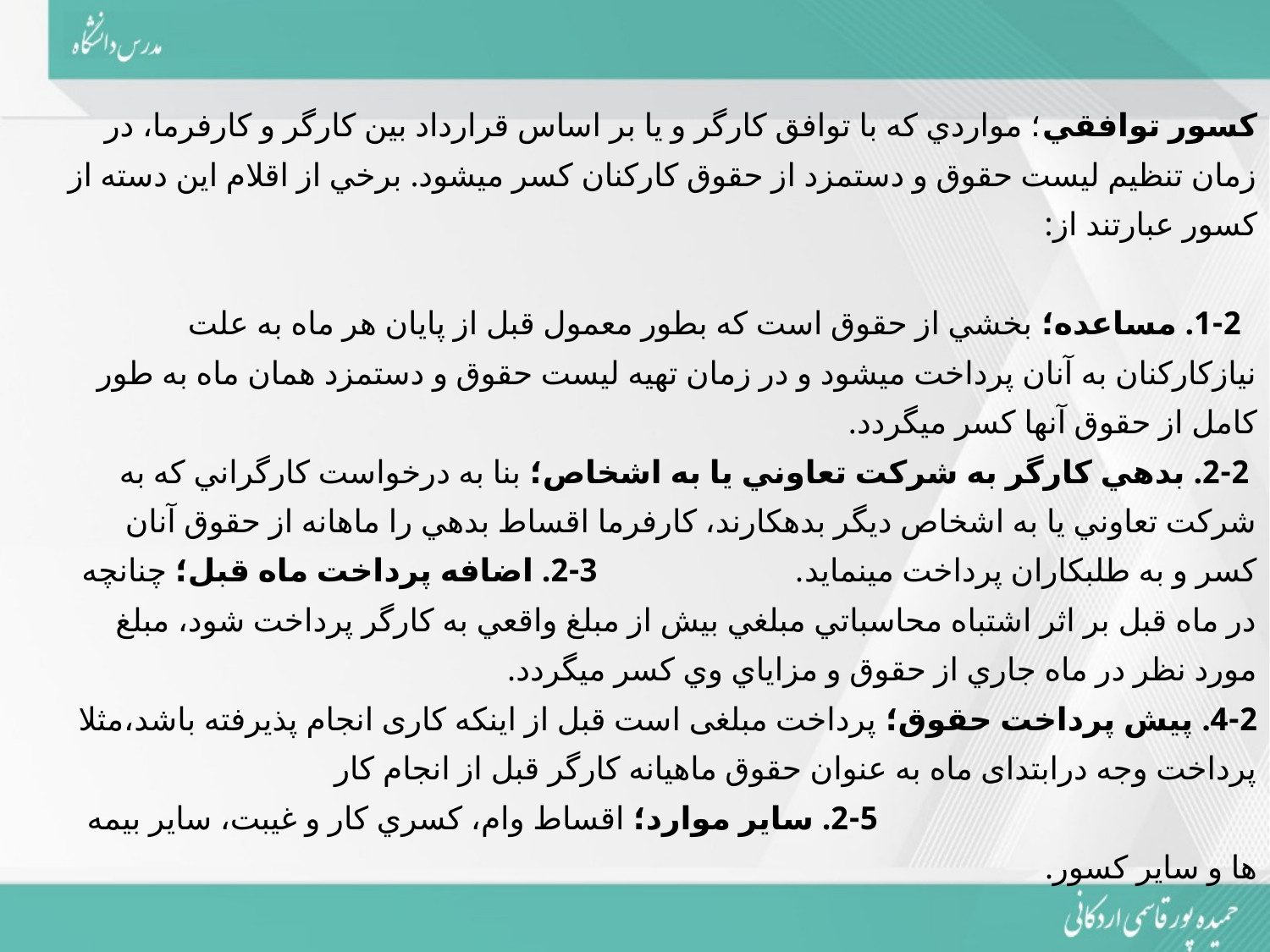

کسور توافقي؛ مواردي که با توافق کارگر و يا بر اساس قرارداد بين کارگر و کارفرما، در زمان تنظيم ليست حقوق و دستمزد از حقوق کارکنان کسر مي­شود. برخي از اقلام اين دسته از کسور عبارتند از:

  1-2. مساعده؛ بخشي از حقوق است که بطور معمول قبل از پايان هر ماه به علت نيازکارکنان به آنان پرداخت مي­شود و در زمان تهيه ليست حقوق و دستمزد همان ماه به طور کامل از حقوق آنها کسر مي­گردد.
 2-2. بدهي کارگر به شرکت تعاوني يا به اشخاص؛ بنا به درخواست کارگراني که به شرکت تعاوني يا به اشخاص ديگر بدهکارند، کارفرما اقساط بدهي را ماهانه از حقوق آنان کسر و به طلبکاران پرداخت مي­نمايد.                        3-2. اضافه پرداخت ماه قبل؛ چنانچه در ماه قبل بر اثر اشتباه محاسباتي مبلغي بيش از مبلغ واقعي به کارگر پرداخت شود، مبلغ مورد نظر در ماه جاري از حقوق و مزاياي وي کسر مي­گردد.
4-2. پیش پرداخت حقوق؛ پرداخت مبلغی است قبل از اینکه کاری انجام پذیرفته باشد،مثلا پرداخت وجه درابتدای ماه به عنوان حقوق ماهیانه کارگر قبل از انجام کار                                                                                5-2. ساير موارد؛ اقساط وام، کسري کار و غيبت، ساير بيمه ها و ساير کسور.